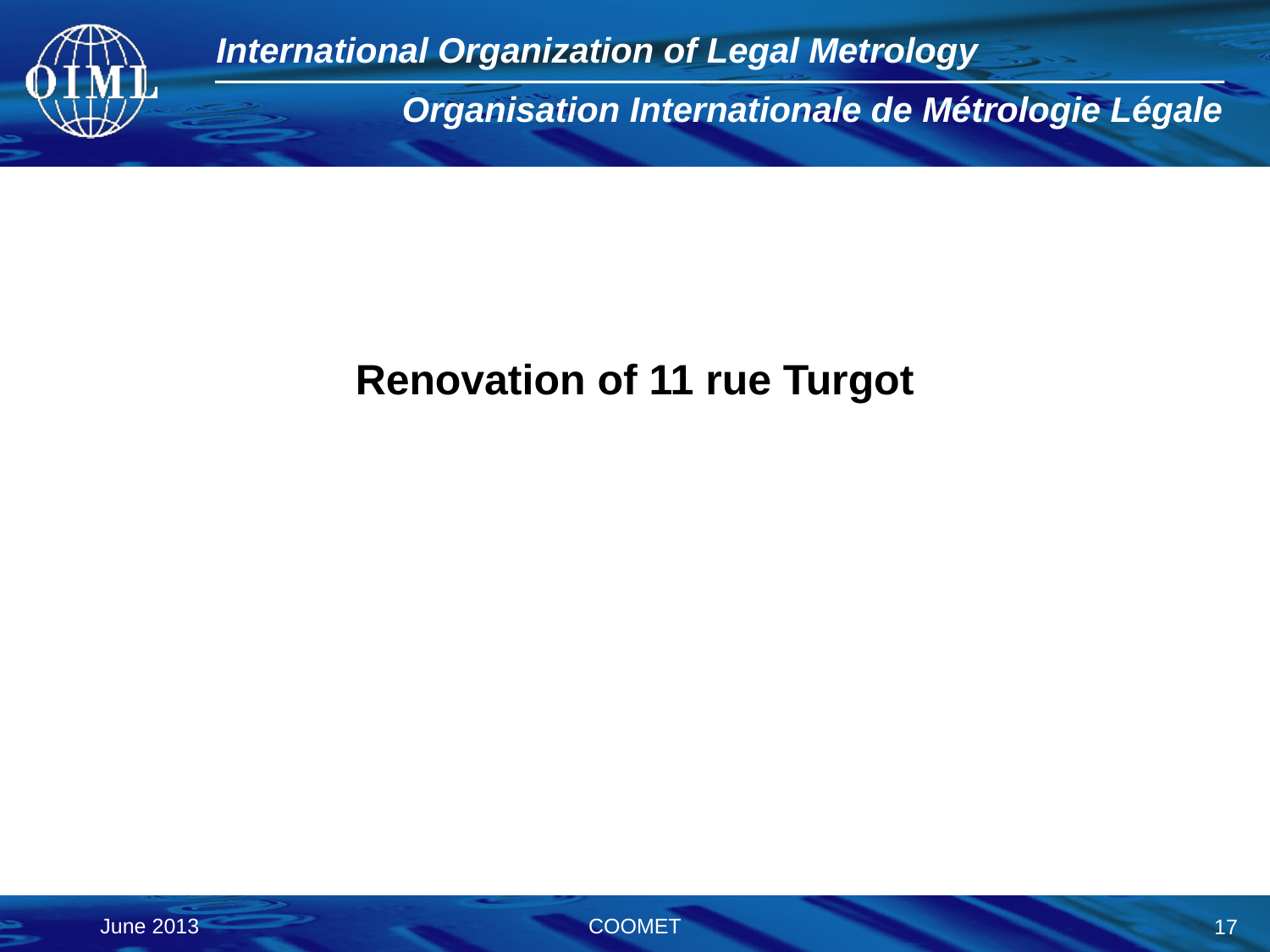

Renovation of 11 rue Turgot
COOMET
June 2013
17